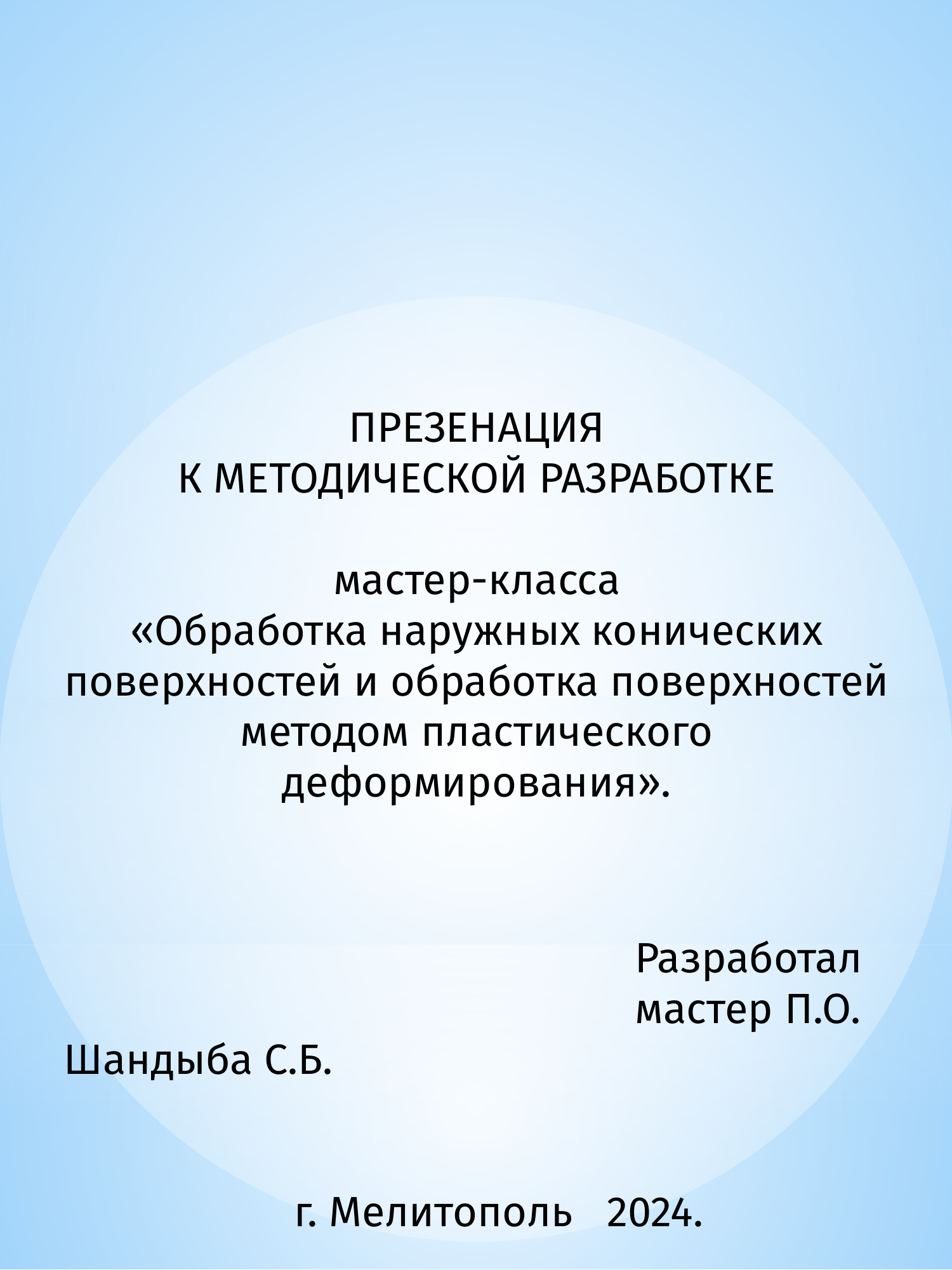

ПРЕЗЕНАЦИЯ
К МЕТОДИЧЕСКОЙ РАЗРАБОТКЕ

мастер-класса
«Обработка наружных конических поверхностей и обработка поверхностей методом пластического деформирования».

						Разработал
						мастер П.О.   Шандыба С.Б.
г. Мелитополь   2024.